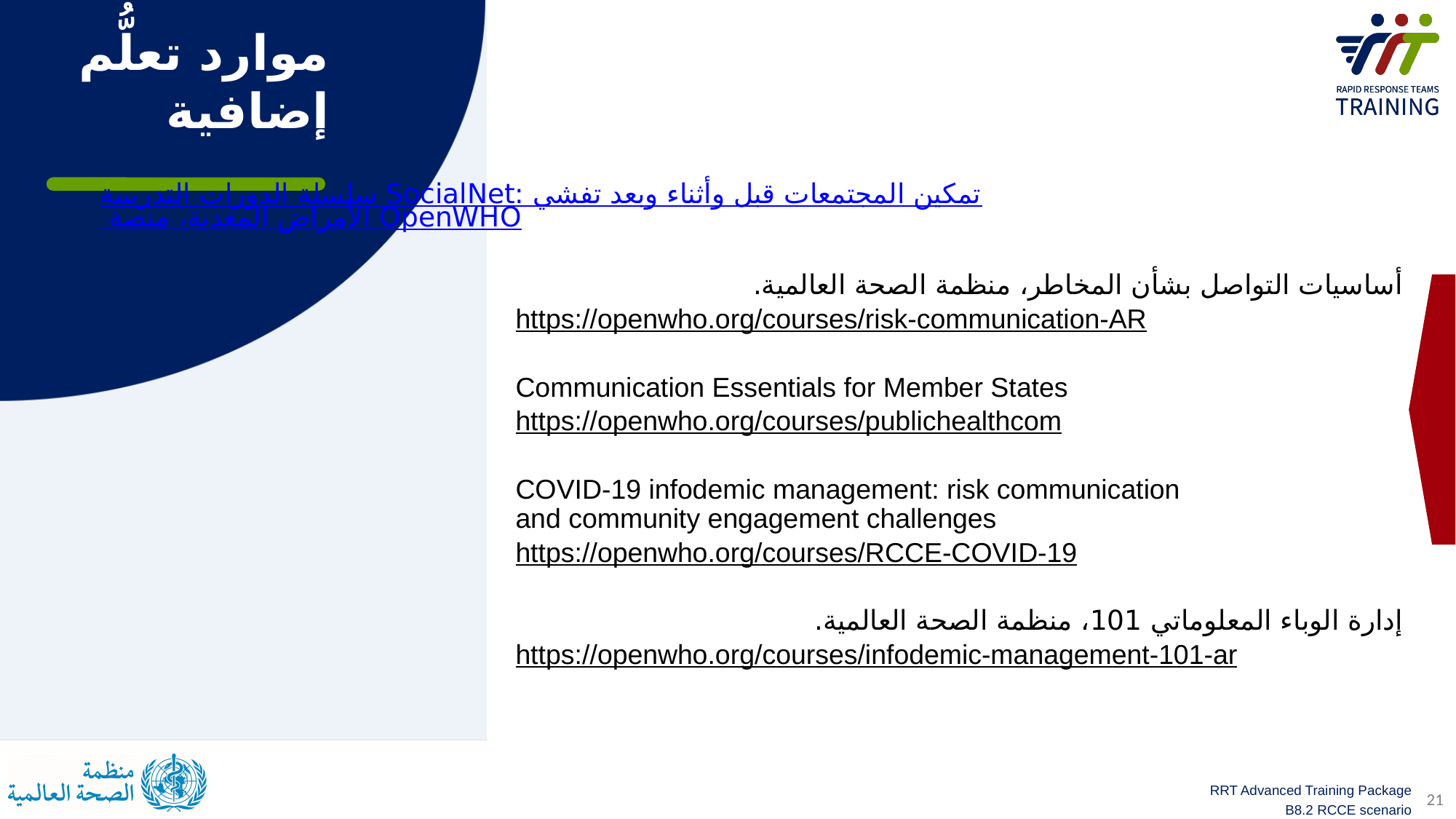

موارد تعلُّم
إضافية
سلسلة الدورات التدريبية SocialNet: تمكين المجتمعات قبل وأثناء وبعد تفشي الأمراض المعدية، منصة OpenWHO

أساسيات التواصل بشأن المخاطر، منظمة الصحة العالمية.
https://openwho.org/courses/risk-communication-AR

Communication Essentials for Member States
https://openwho.org/courses/publichealthcom

COVID-19 infodemic management: risk communication and community engagement challenges
https://openwho.org/courses/RCCE-COVID-19

إدارة الوباء المعلوماتي 101، منظمة الصحة العالمية.
https://openwho.org/courses/infodemic-management-101-ar